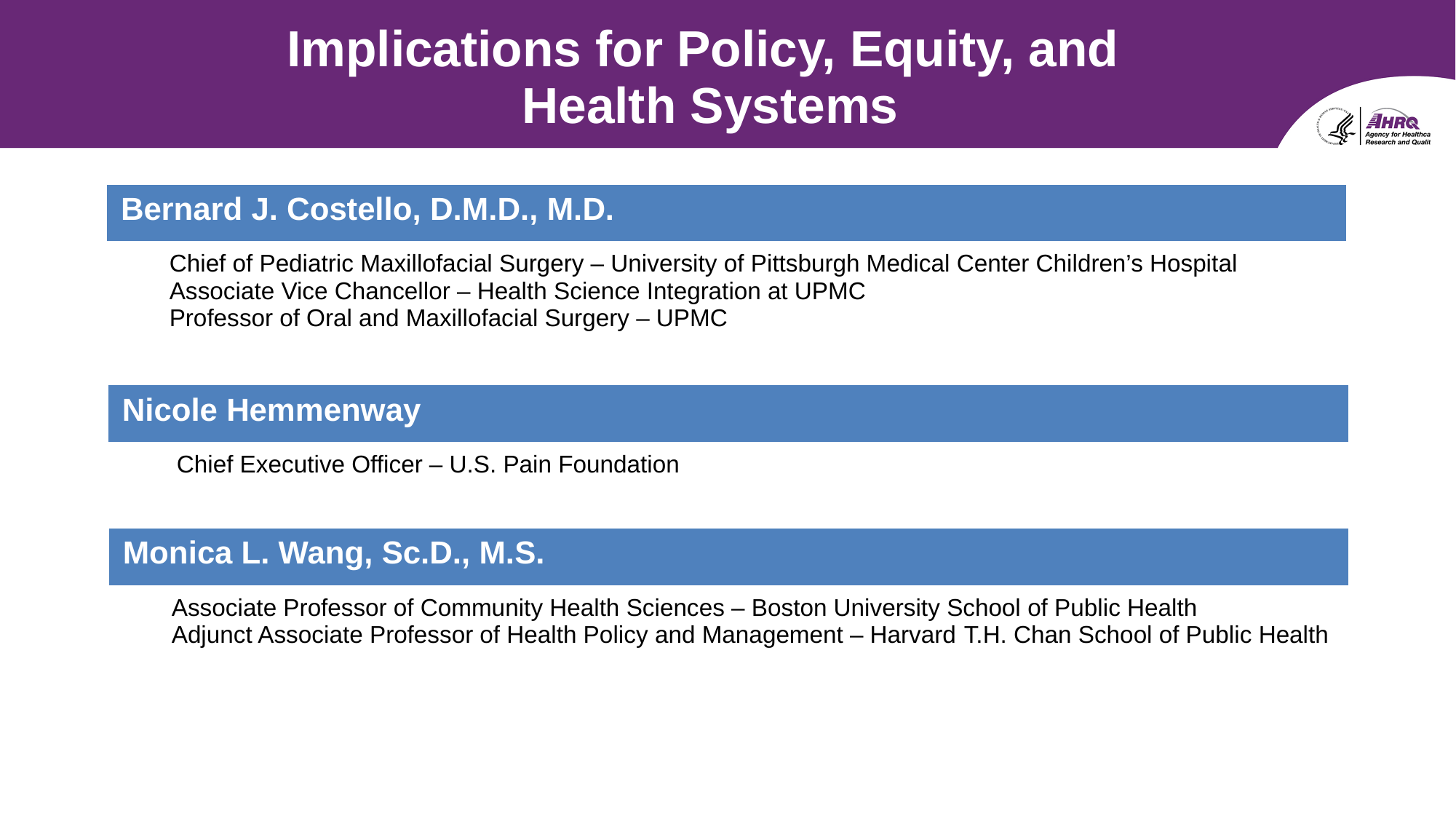

# Implications for Policy, Equity, and Health Systems
| Bernard J. Costello, D.M.D., M.D. |
| --- |
| Chief of Pediatric Maxillofacial Surgery – University of Pittsburgh Medical Center Children’s Hospital Associate Vice Chancellor – Health Science Integration at UPMC Professor of Oral and Maxillofacial Surgery – UPMC |
| Nicole Hemmenway |
| --- |
| Chief Executive Officer – U.S. Pain Foundation |
| Monica L. Wang, Sc.D., M.S. |
| --- |
| Associate Professor of Community Health Sciences – Boston University School of Public Health Adjunct Associate Professor of Health Policy and Management – Harvard T.H. Chan School of Public Health |